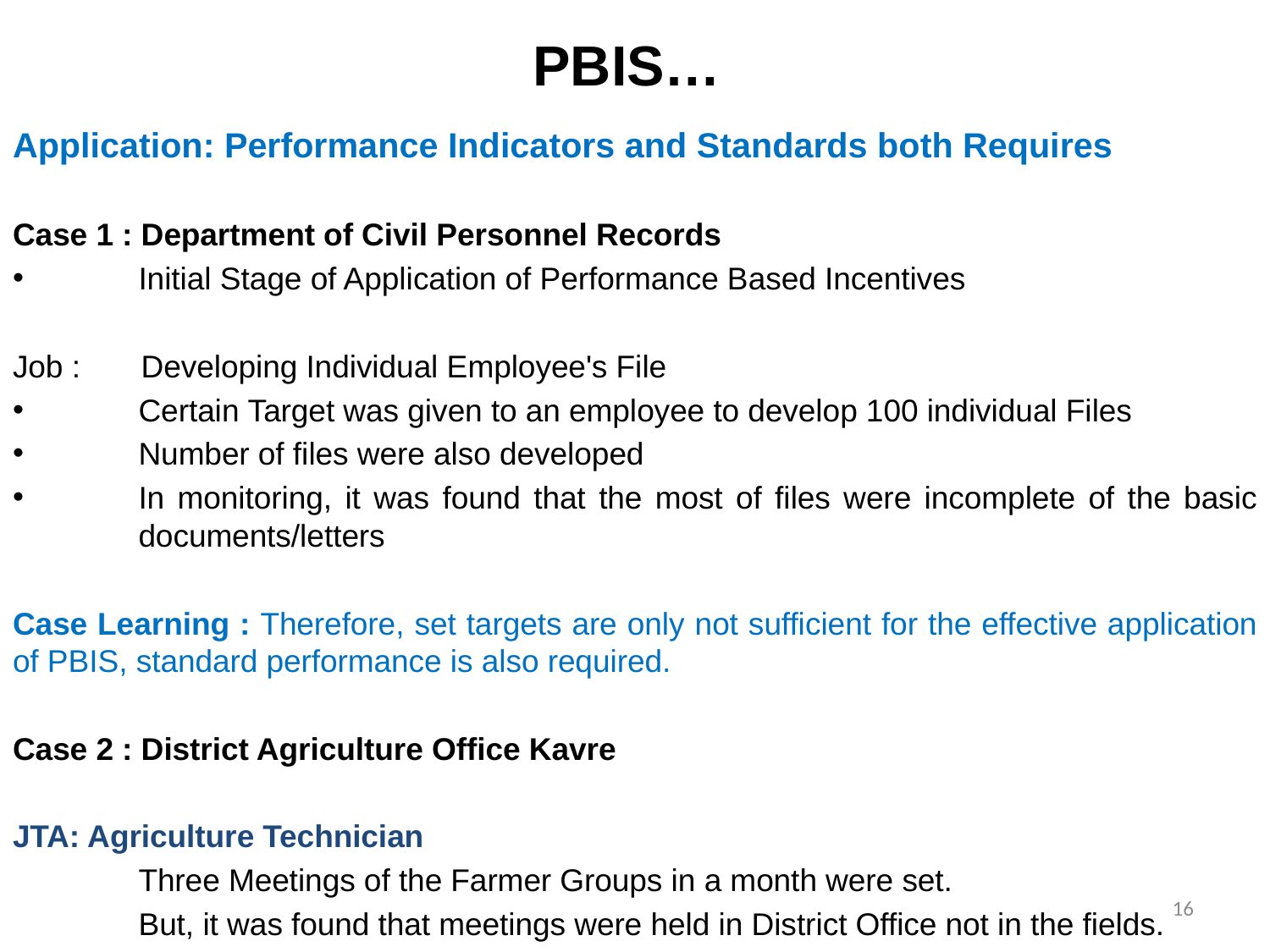

# PBIS…
Application: Performance Indicators and Standards both Requires

Case 1 : Department of Civil Personnel Records
	Initial Stage of Application of Performance Based Incentives

Job :       Developing Individual Employee's File
	Certain Target was given to an employee to develop 100 individual Files
	Number of files were also developed
	In monitoring, it was found that the most of files were incomplete of the basic 	documents/letters

Case Learning : Therefore, set targets are only not sufficient for the effective application of PBIS, standard performance is also required.

Case 2 : District Agriculture Office Kavre

JTA: Agriculture Technician
	Three Meetings of the Farmer Groups in a month were set.
	But, it was found that meetings were held in District Office not in the fields.

16